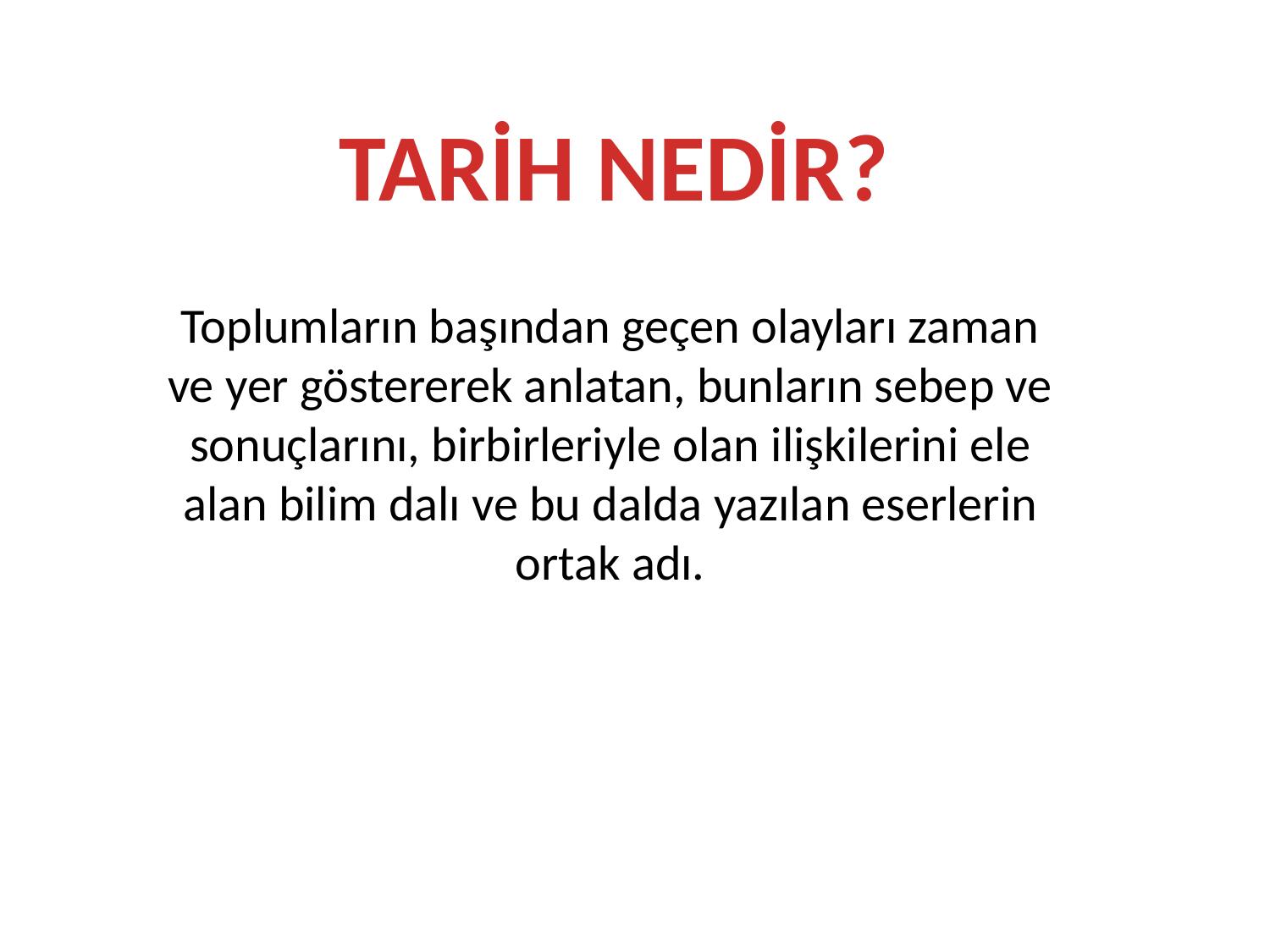

TARİH NEDİR?
Toplumların başından geçen olayları zaman ve yer göstererek anlatan, bunların sebep ve sonuçlarını, birbirleriyle olan ilişkilerini ele alan bilim dalı ve bu dalda yazılan eserlerin ortak adı.